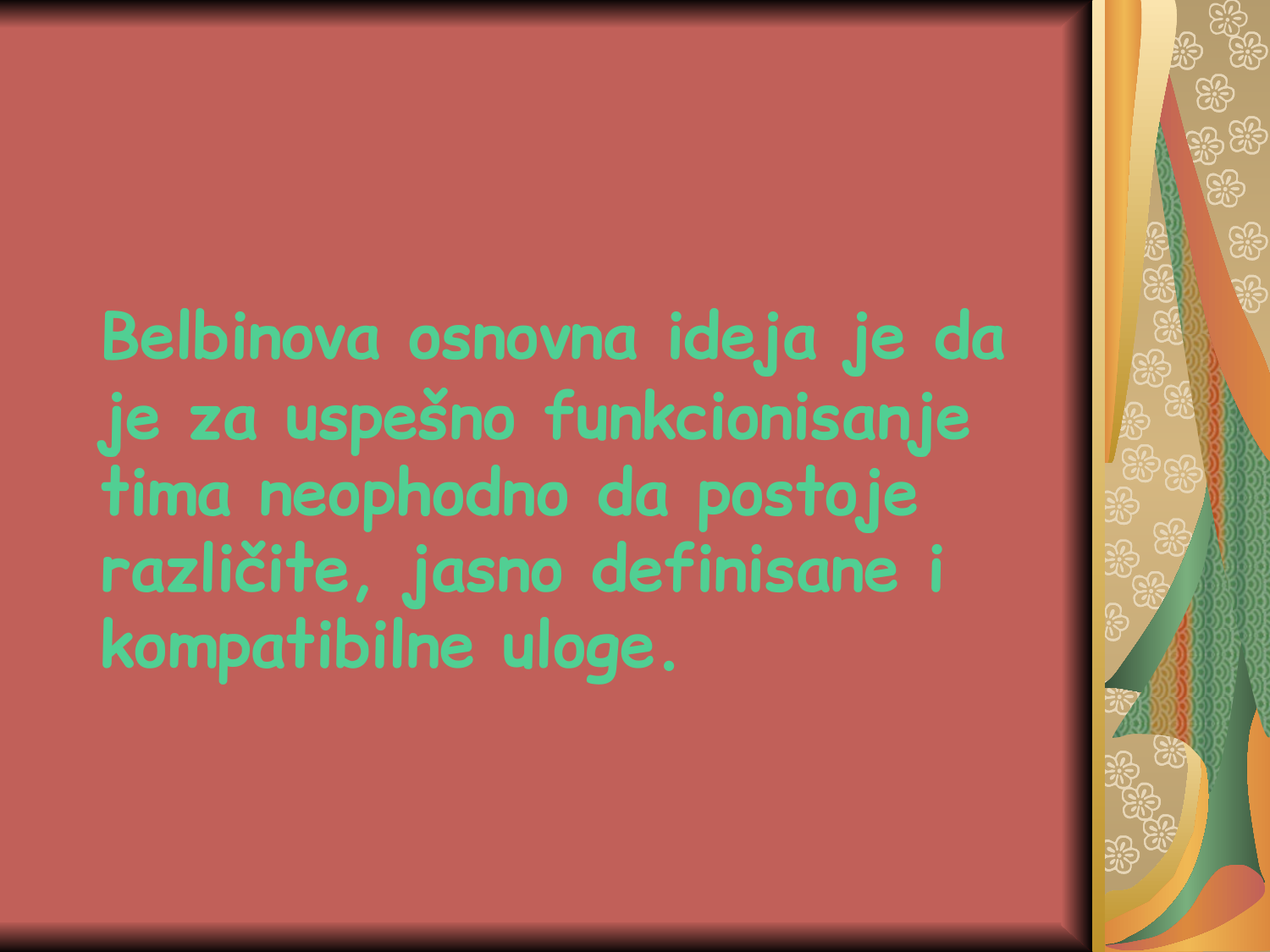

Belbinova osnovna ideja je da je za uspešno funkcionisanje tima neophodno da postoje različite, jasno definisane i kompatibilne uloge.